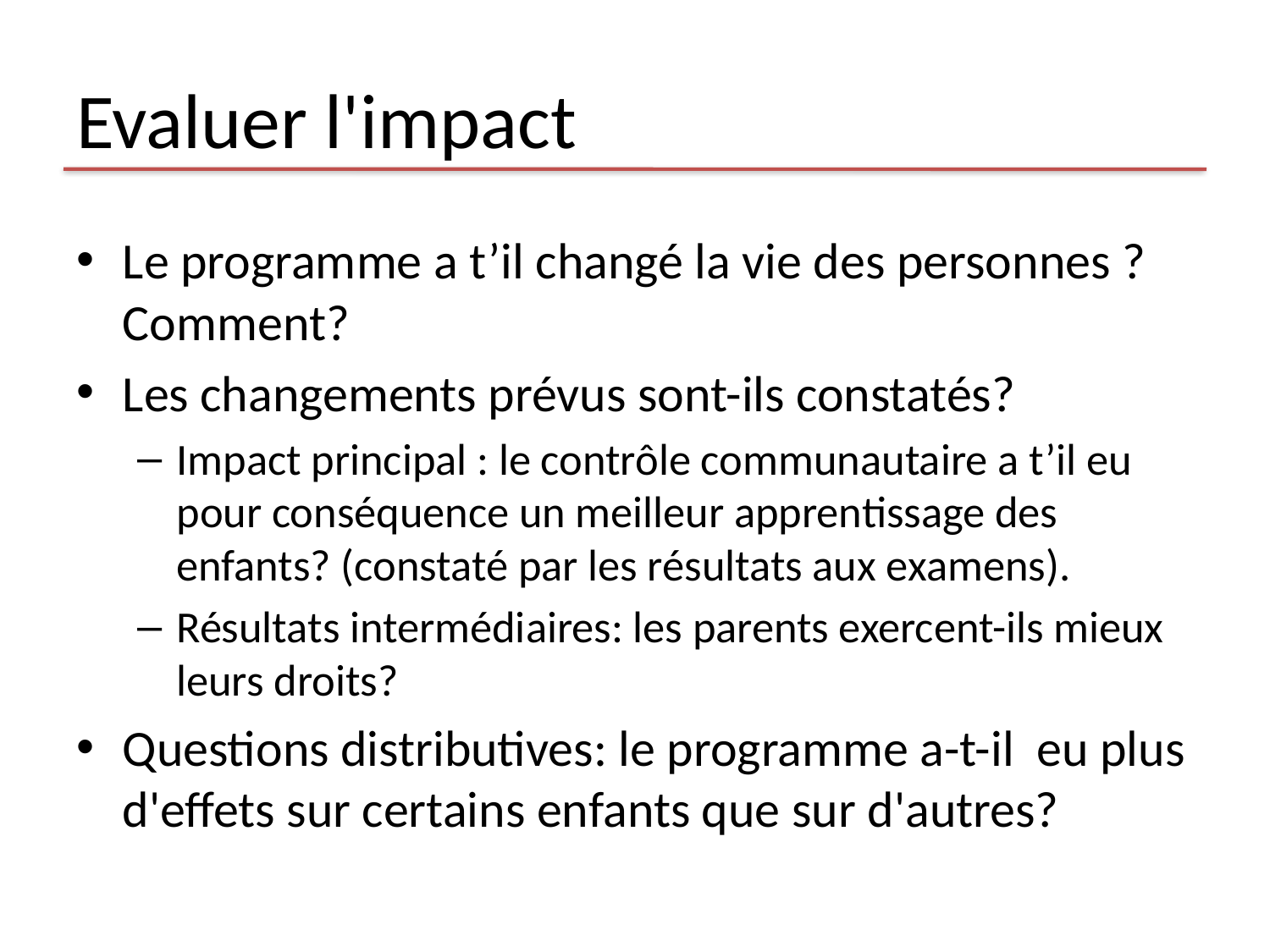

# Evaluer l'impact
Le programme a t’il changé la vie des personnes ? Comment?
Les changements prévus sont-ils constatés?
Impact principal : le contrôle communautaire a t’il eu pour conséquence un meilleur apprentissage des enfants? (constaté par les résultats aux examens).
Résultats intermédiaires: les parents exercent-ils mieux leurs droits?
Questions distributives: le programme a-t-il  eu plus d'effets sur certains enfants que sur d'autres?